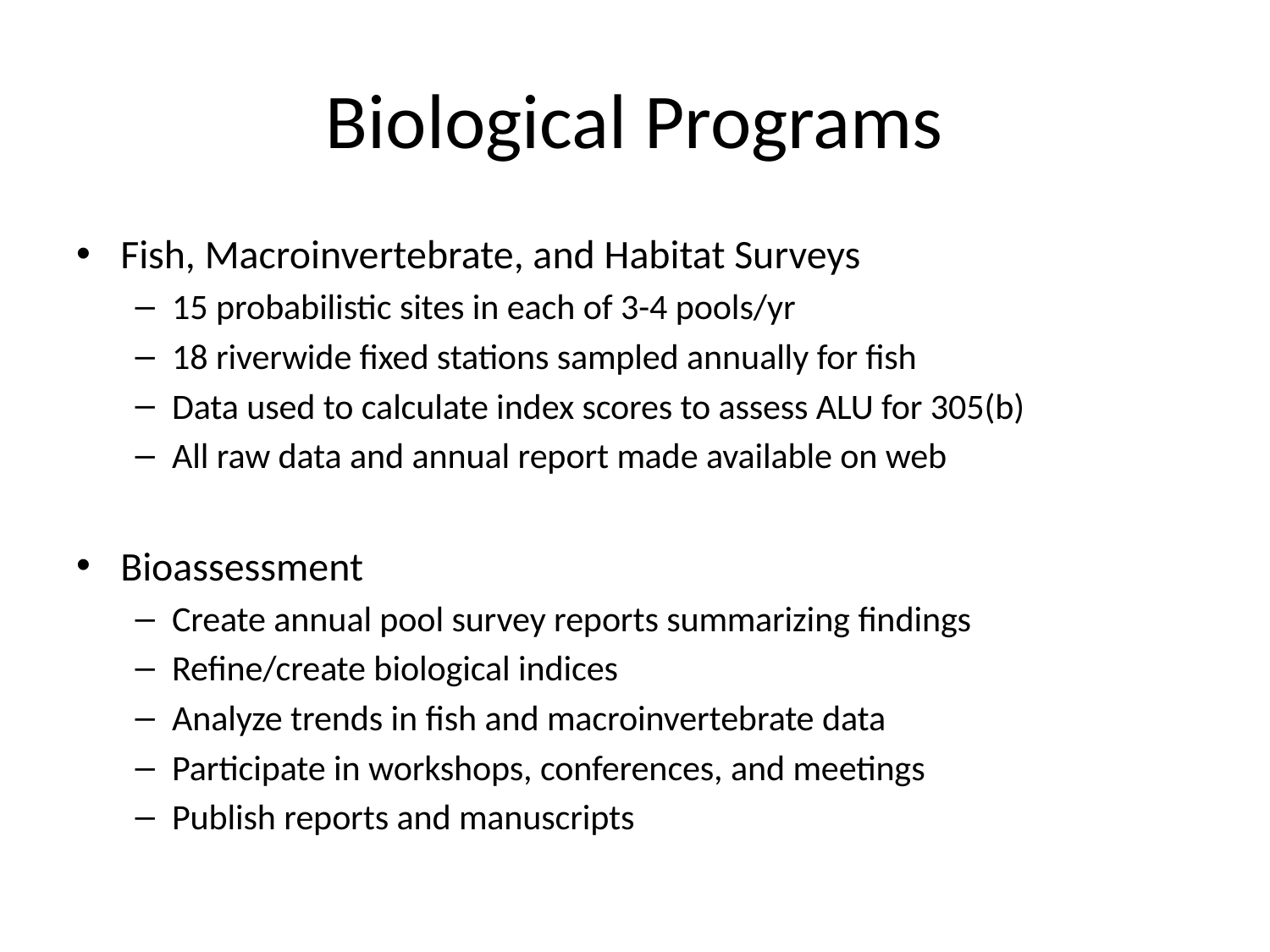

# Biological Programs
Fish, Macroinvertebrate, and Habitat Surveys
15 probabilistic sites in each of 3-4 pools/yr
18 riverwide fixed stations sampled annually for fish
Data used to calculate index scores to assess ALU for 305(b)
All raw data and annual report made available on web

Bioassessment
Create annual pool survey reports summarizing findings
Refine/create biological indices
Analyze trends in fish and macroinvertebrate data
Participate in workshops, conferences, and meetings
Publish reports and manuscripts